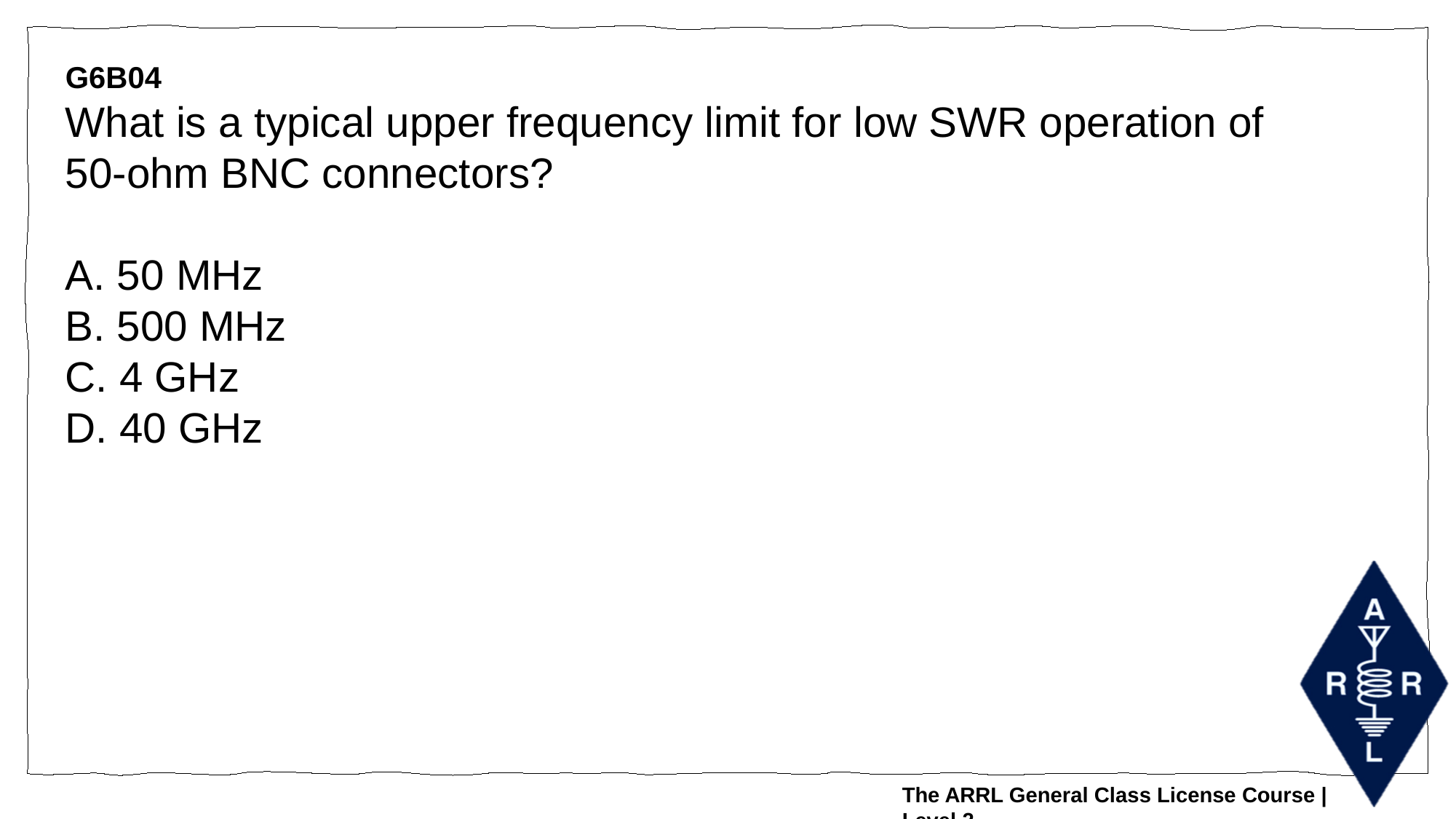

G6B04
What is a typical upper frequency limit for low SWR operation of 50-ohm BNC connectors?

A. 50 MHz
B. 500 MHz
C. 4 GHz
D. 40 GHz